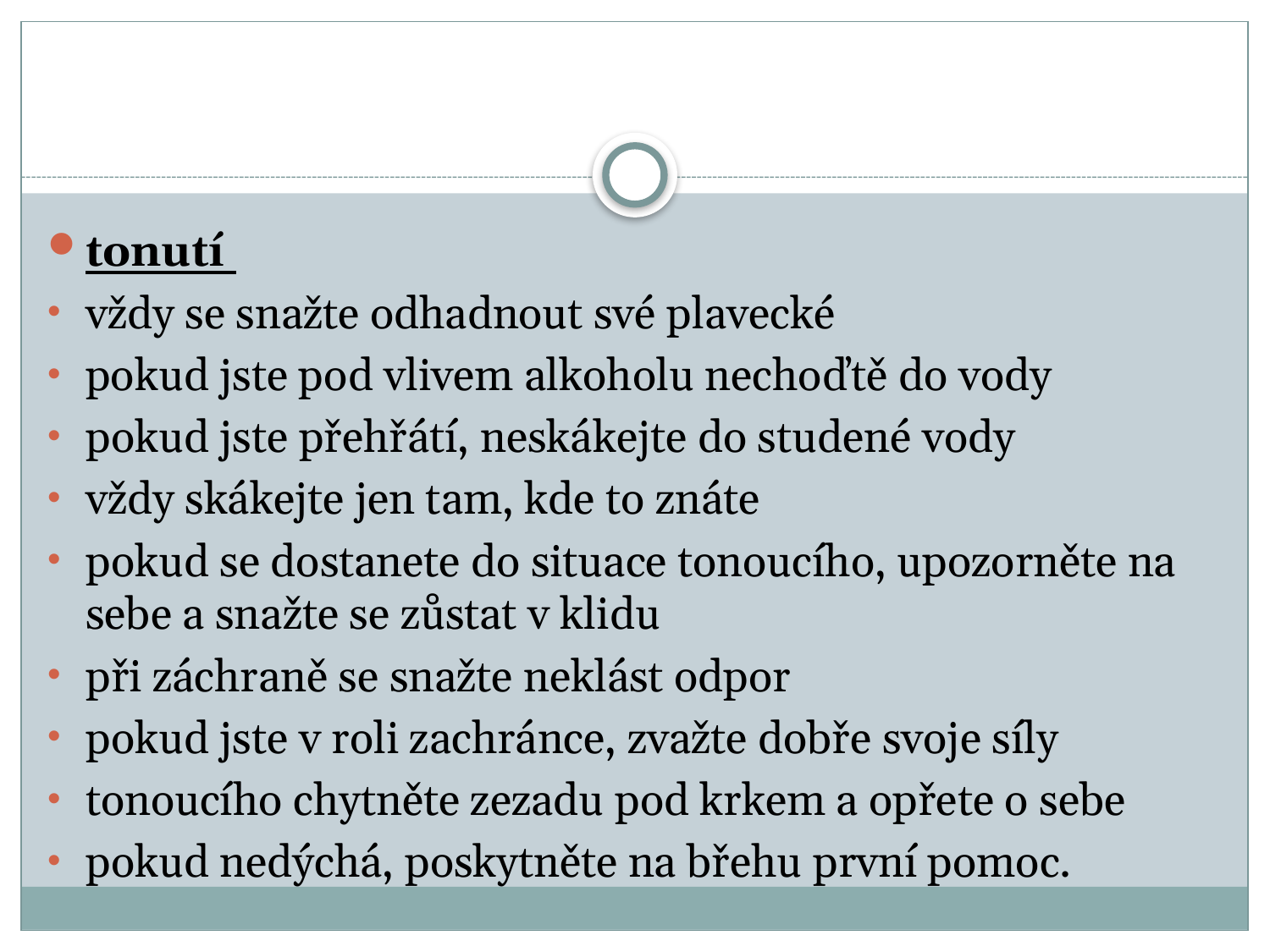

tonutí
vždy se snažte odhadnout své plavecké
pokud jste pod vlivem alkoholu nechoďtě do vody
pokud jste přehřátí, neskákejte do studené vody
vždy skákejte jen tam, kde to znáte
pokud se dostanete do situace tonoucího, upozorněte na sebe a snažte se zůstat v klidu
při záchraně se snažte neklást odpor
pokud jste v roli zachránce, zvažte dobře svoje síly
tonoucího chytněte zezadu pod krkem a opřete o sebe
pokud nedýchá, poskytněte na břehu první pomoc.